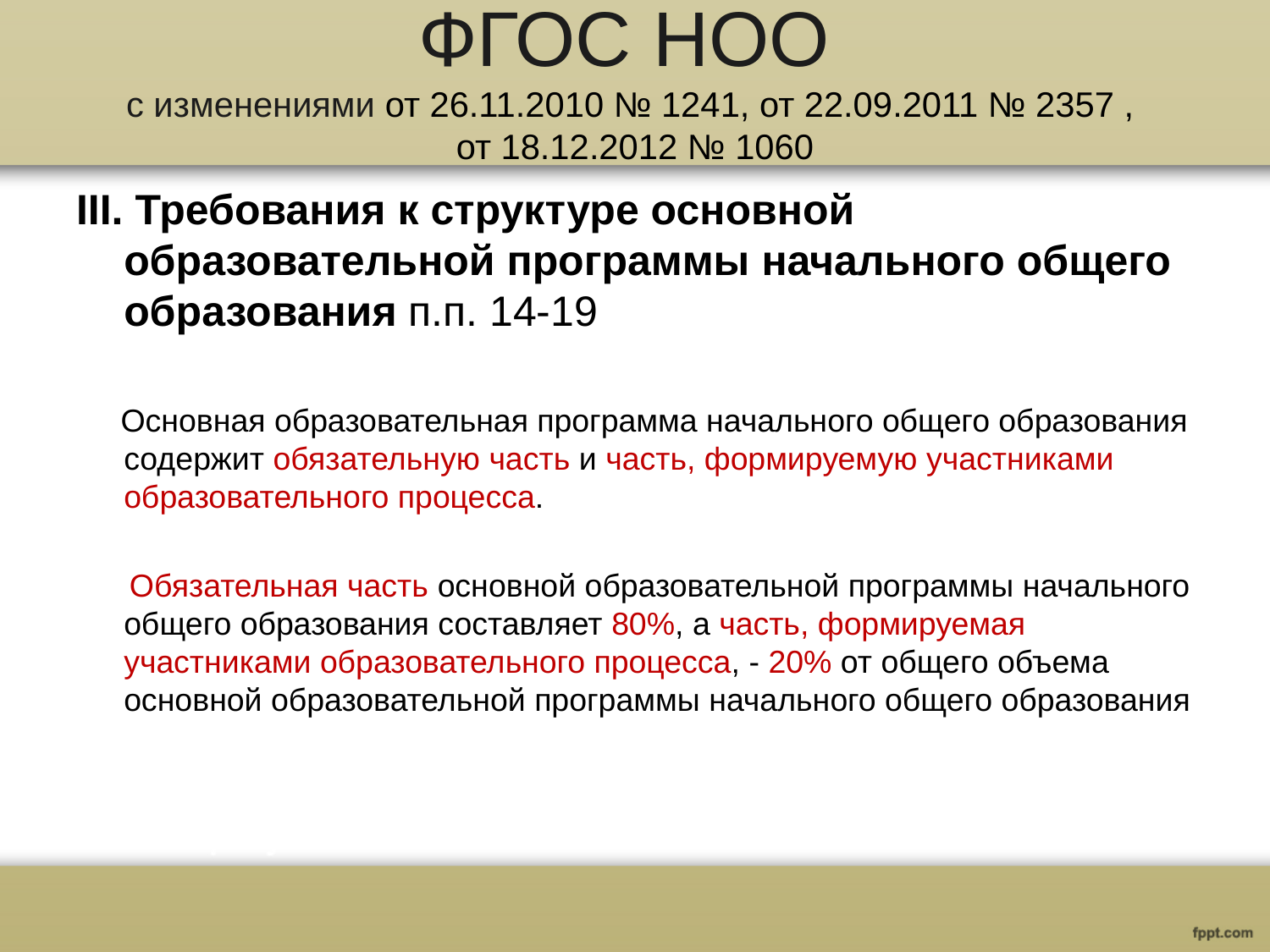

# ФГОС НОО с изменениями от 26.11.2010 № 1241, от 22.09.2011 № 2357 , от 18.12.2012 № 1060
III. Требования к структуре основной образовательной программы начального общего образования п.п. 14-19

     Основная образовательная программа начального общего образования содержит обязательную часть и часть, формируемую участниками образовательного процесса.

      Обязательная часть основной образовательной программы начального общего образования составляет 80%, а часть, формируемая участниками образовательного процесса, - 20% от общего объема основной образовательной программы начального общего образования